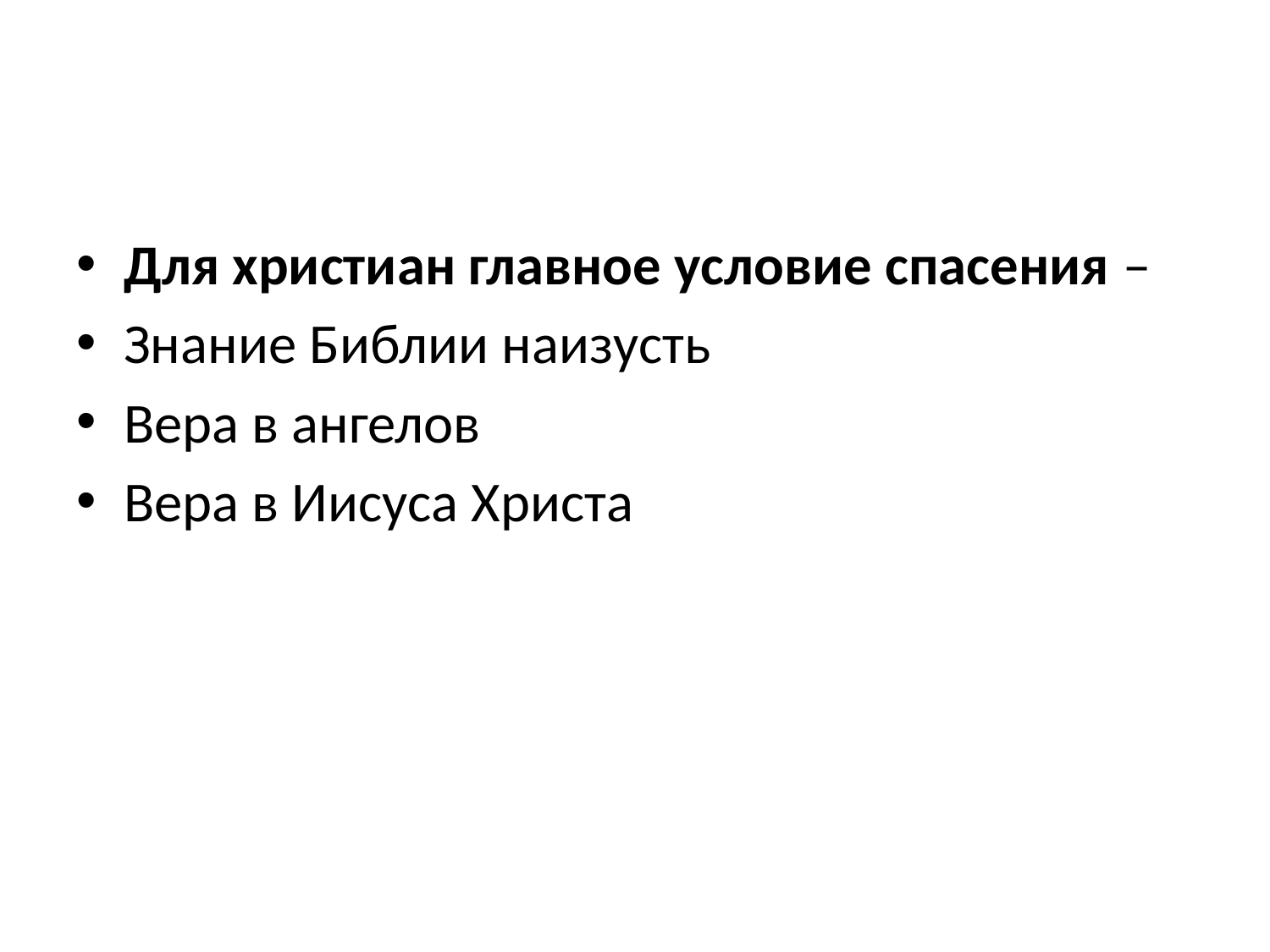

#
Для христиан главное условие спасения –
Знание Библии наизусть
Вера в ангелов
Вера в Иисуса Христа